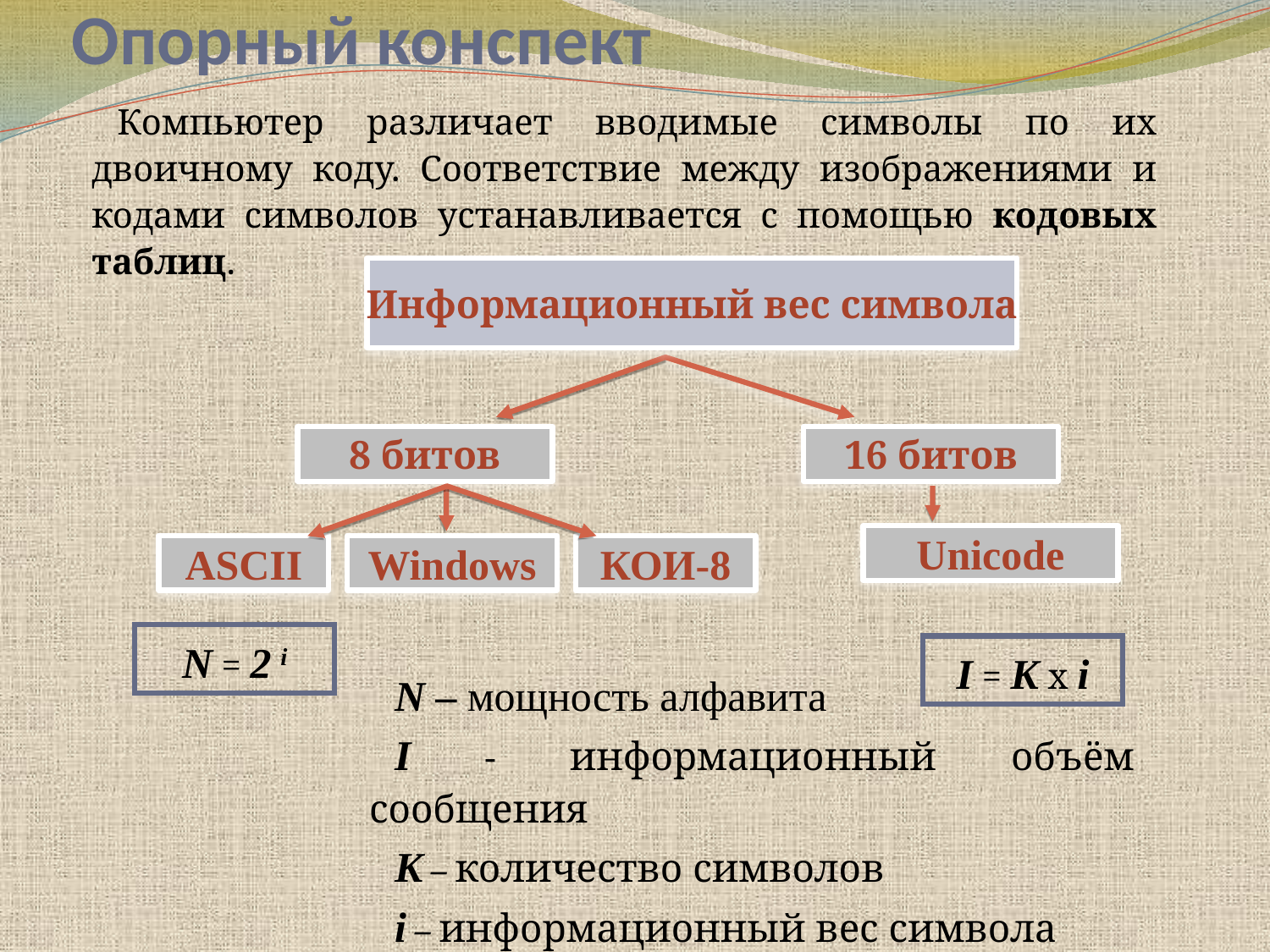

Опорный конспект
Компьютер различает вводимые символы по их двоичному коду. Соответствие между изображениями и кодами символов устанавливается с помощью кодовых таблиц.
Информационный вес символа

8 битов
16 битов

Unicode
ASCII
Windows
КОИ-8
N = 2 i
I = K x i
N – мощность алфавита
I - информационный объём сообщения
K – количество символов
i – информационный вес символа